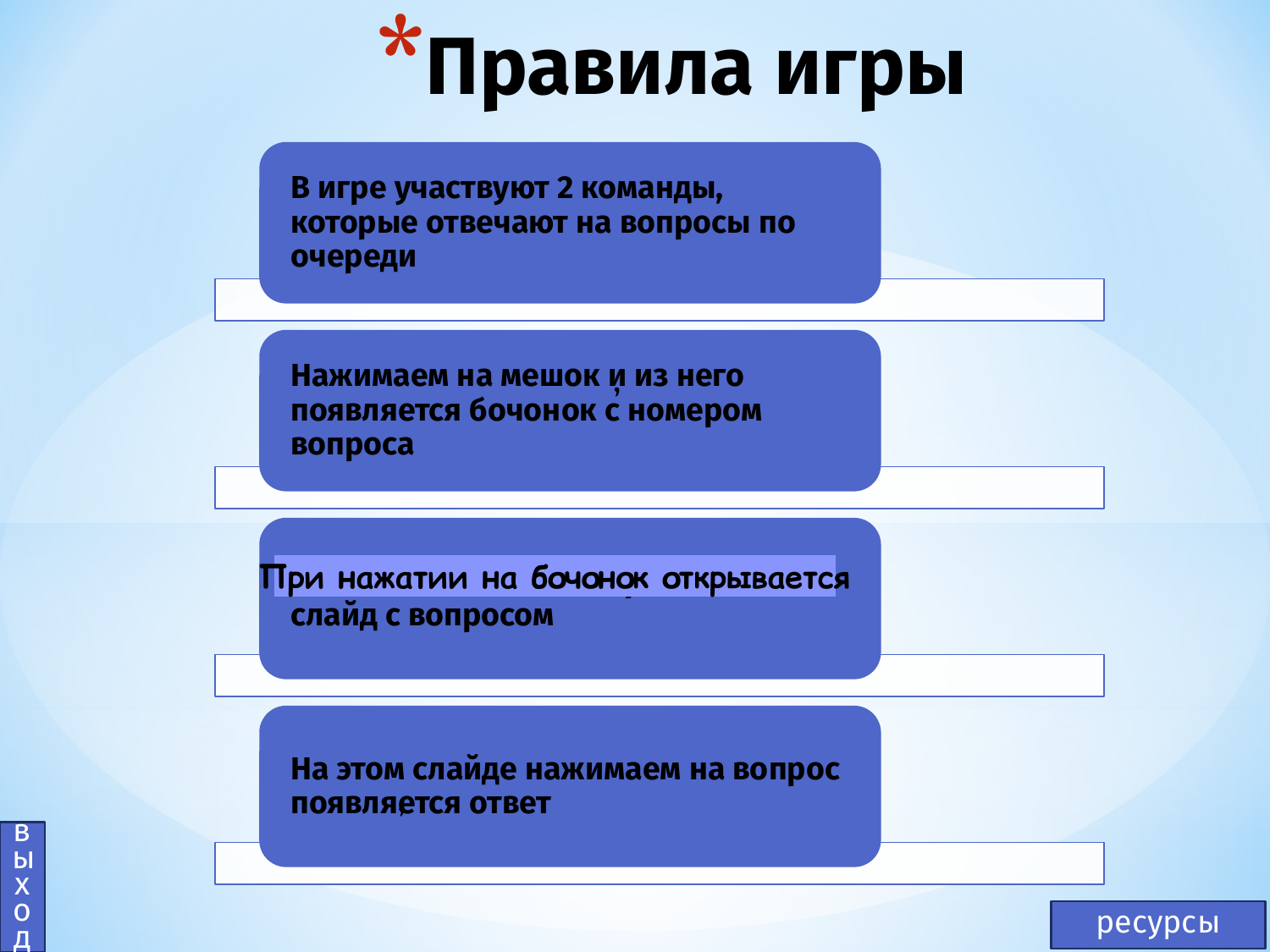

# Правила игры
В игре участвуют 2 команды, которые отвечают на вопросы по очереди
Нажимаем на мешок и из него появляется бочонок с номером вопроса
Нажав на бочонок открывается слайд с вопросом
На этом слайде нажимаем на вопрос появляется ответ

При нажатии на бочонок открывается

выход
ресурсы